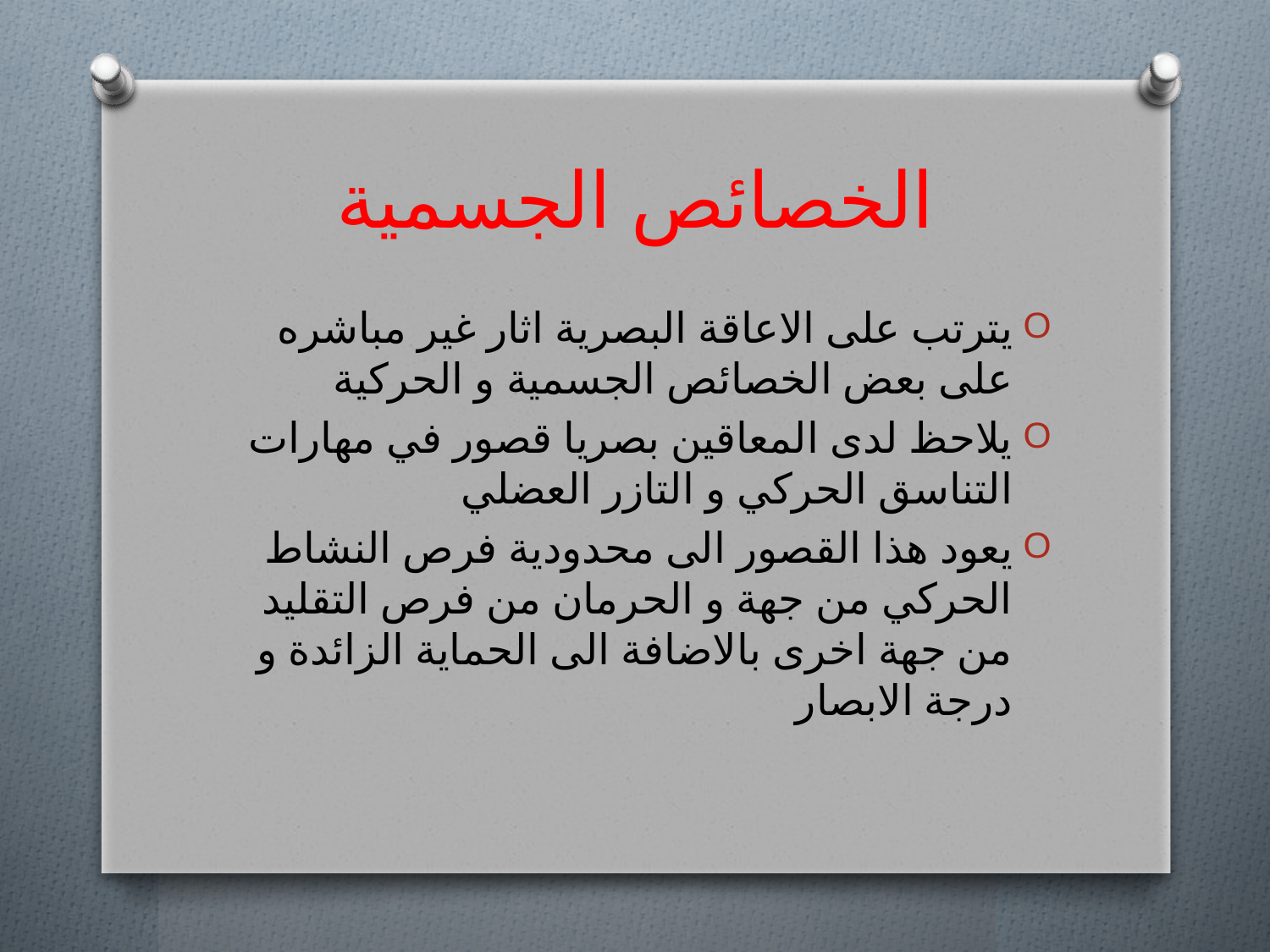

# الخصائص الجسمية
يترتب على الاعاقة البصرية اثار غير مباشره على بعض الخصائص الجسمية و الحركية
يلاحظ لدى المعاقين بصريا قصور في مهارات التناسق الحركي و التازر العضلي
يعود هذا القصور الى محدودية فرص النشاط الحركي من جهة و الحرمان من فرص التقليد من جهة اخرى بالاضافة الى الحماية الزائدة و درجة الابصار